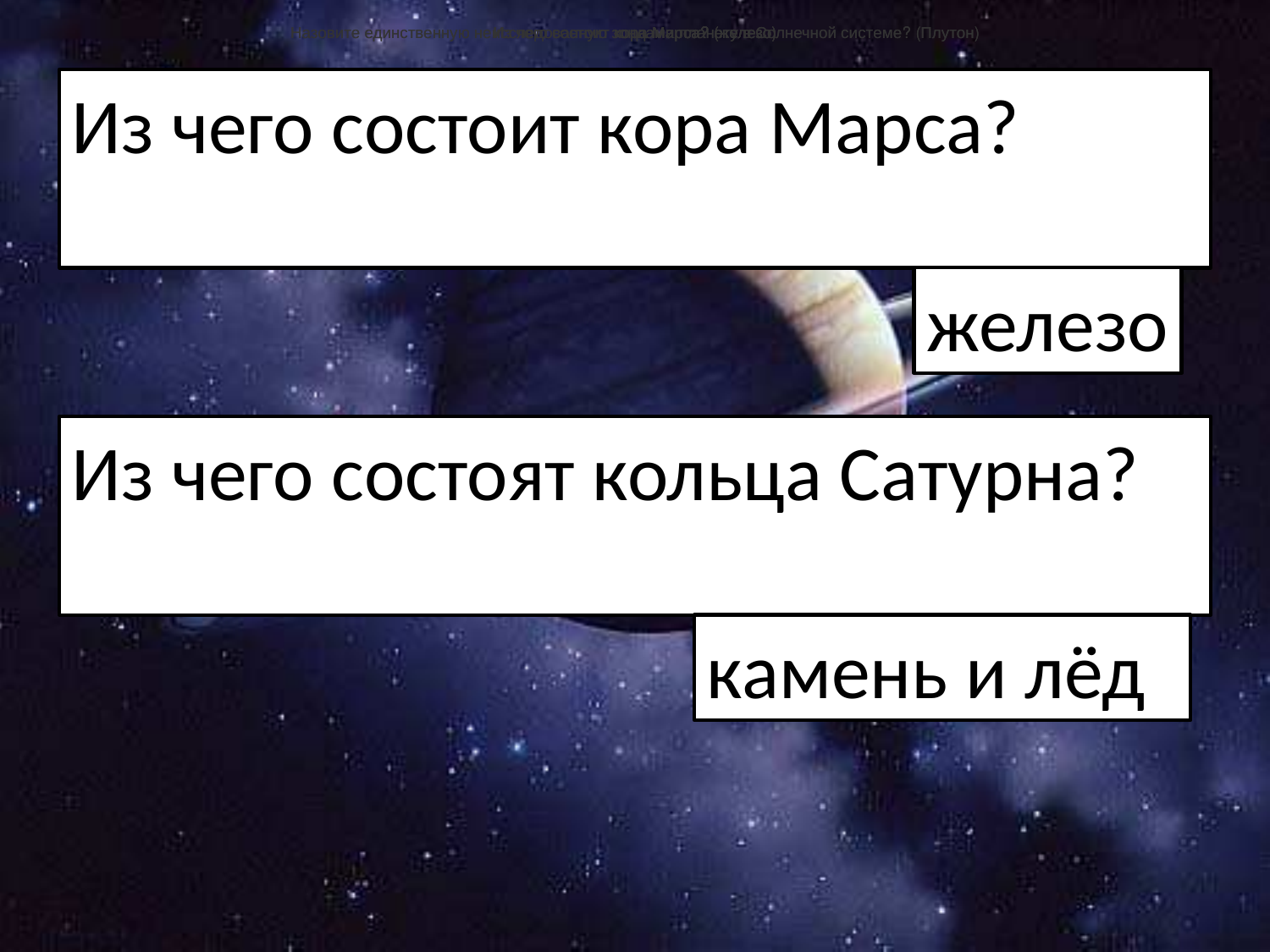

Назовите единственную неисследованную зондами планету в Солнечной системе? (Плутон)
Назовите единственную неисследованную зондами планету в Солнечной системе? (Плутон)
Из чего состоит кора Марса? (железо)
Из чего состоит кора Марса? (железо)
Из чего состоит кора Марса? (железо)
Из чего состоит кора Марса? (железо)
Из чего состоит кора Марса?

железо
Из чего состоят кольца Сатурна?

камень и лёд